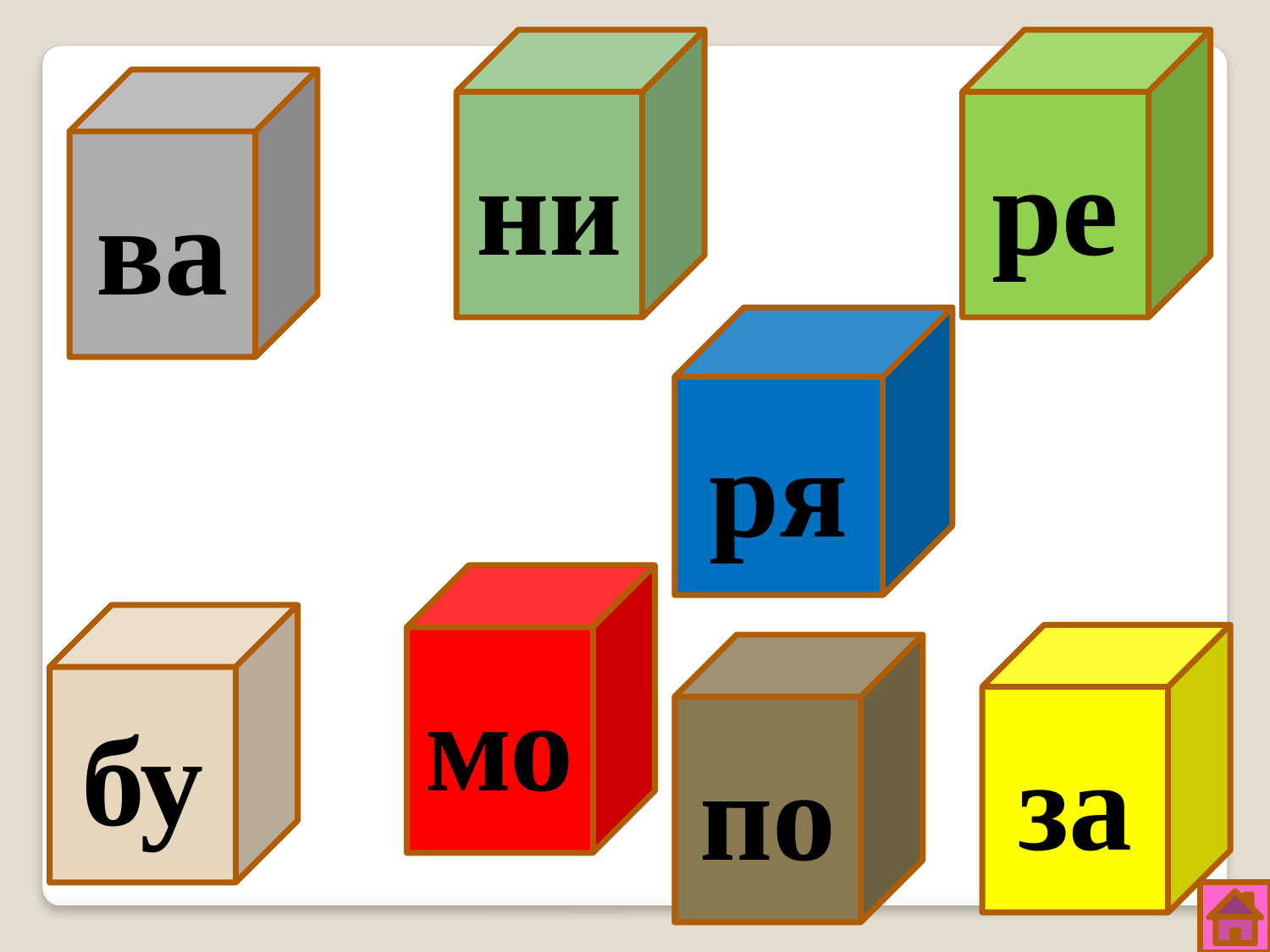

ни
ре
ва
ря
мо
бу
за
по